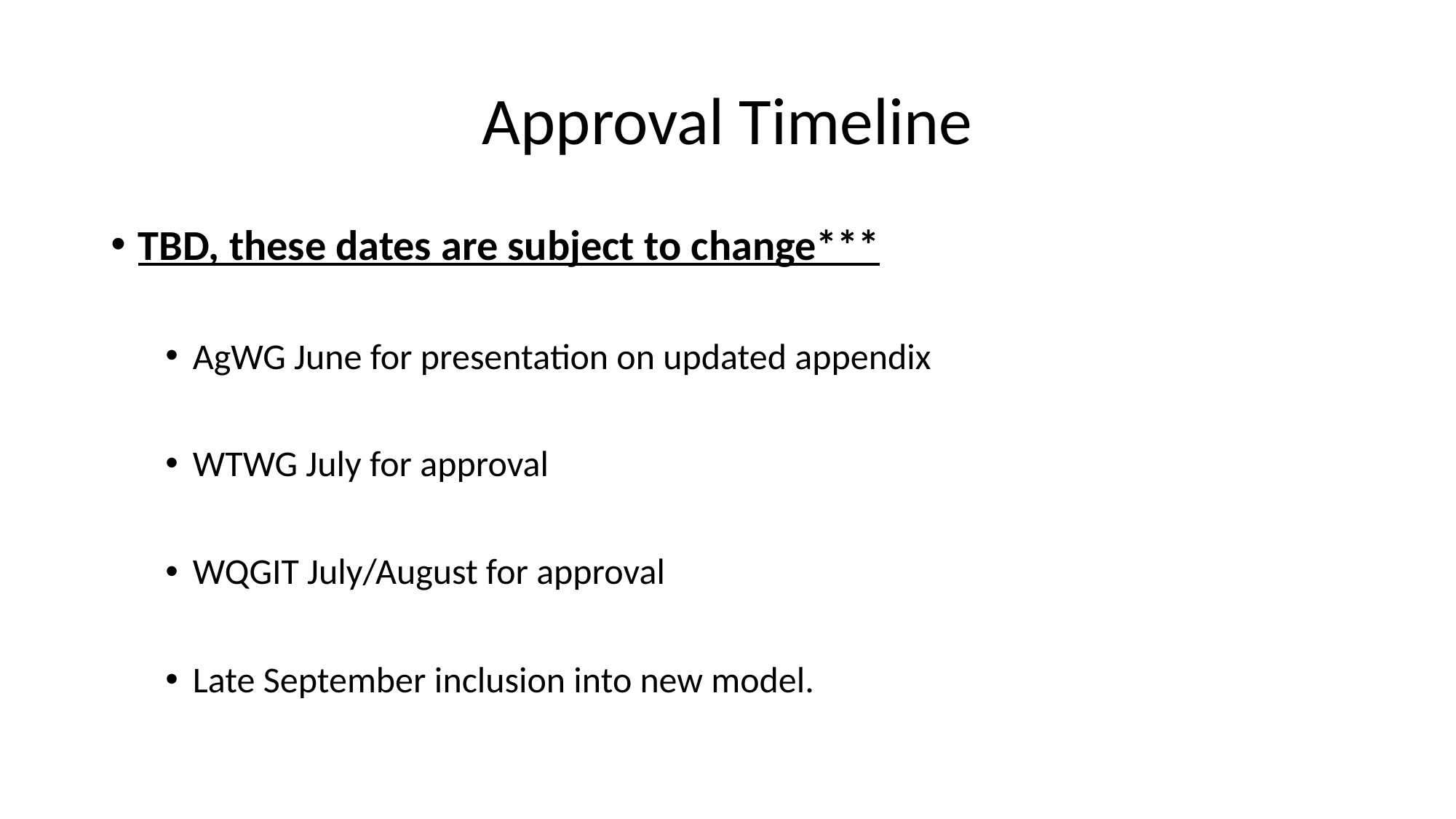

# Approval Timeline
TBD, these dates are subject to change***

AgWG June for presentation on updated appendix

WTWG July for approval

WQGIT July/August for approval

Late September inclusion into new model.